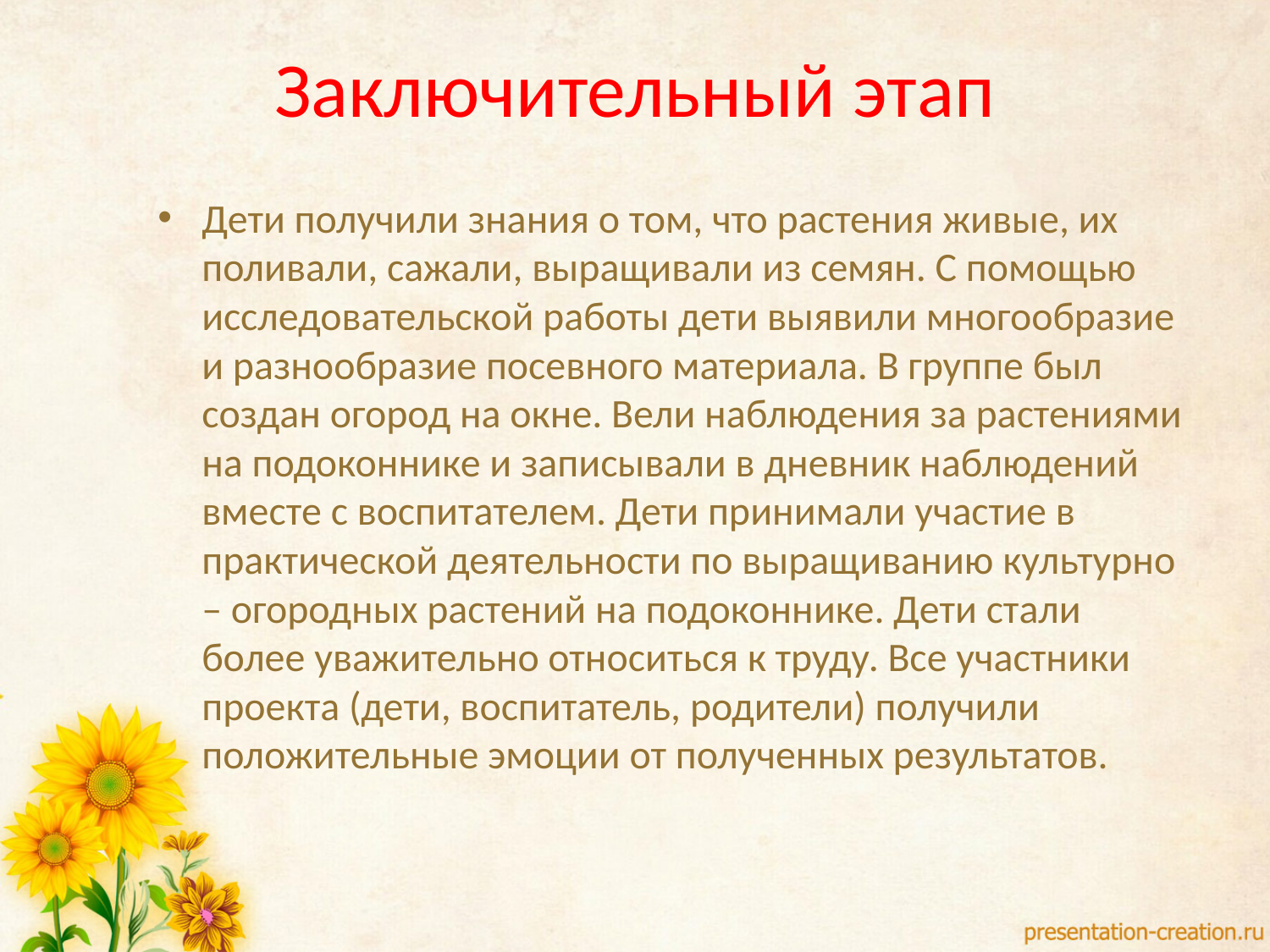

# Заключительный этап
Дети получили знания о том, что растения живые, их поливали, сажали, выращивали из семян. С помощью исследовательской работы дети выявили многообразие и разнообразие посевного материала. В группе был создан огород на окне. Вели наблюдения за растениями на подоконнике и записывали в дневник наблюдений вместе с воспитателем. Дети принимали участие в практической деятельности по выращиванию культурно – огородных растений на подоконнике. Дети стали более уважительно относиться к труду. Все участники проекта (дети, воспитатель, родители) получили положительные эмоции от полученных результатов.